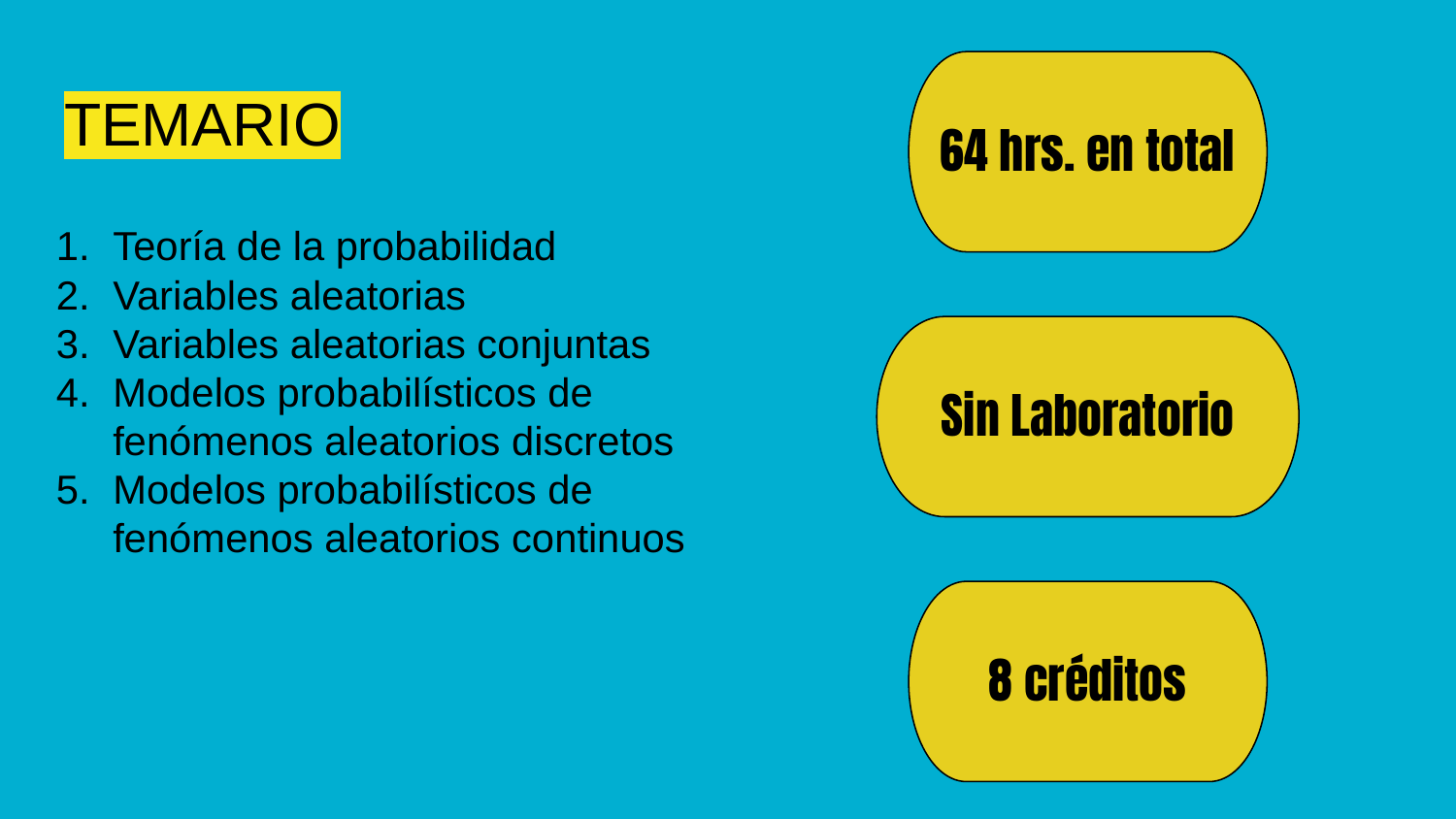

64 hrs. en total
# TEMARIO

Teoría de la probabilidad
Variables aleatorias
Variables aleatorias conjuntas
Modelos probabilísticos de fenómenos aleatorios discretos
Modelos probabilísticos de fenómenos aleatorios continuos

Sin Laboratorio
8 créditos